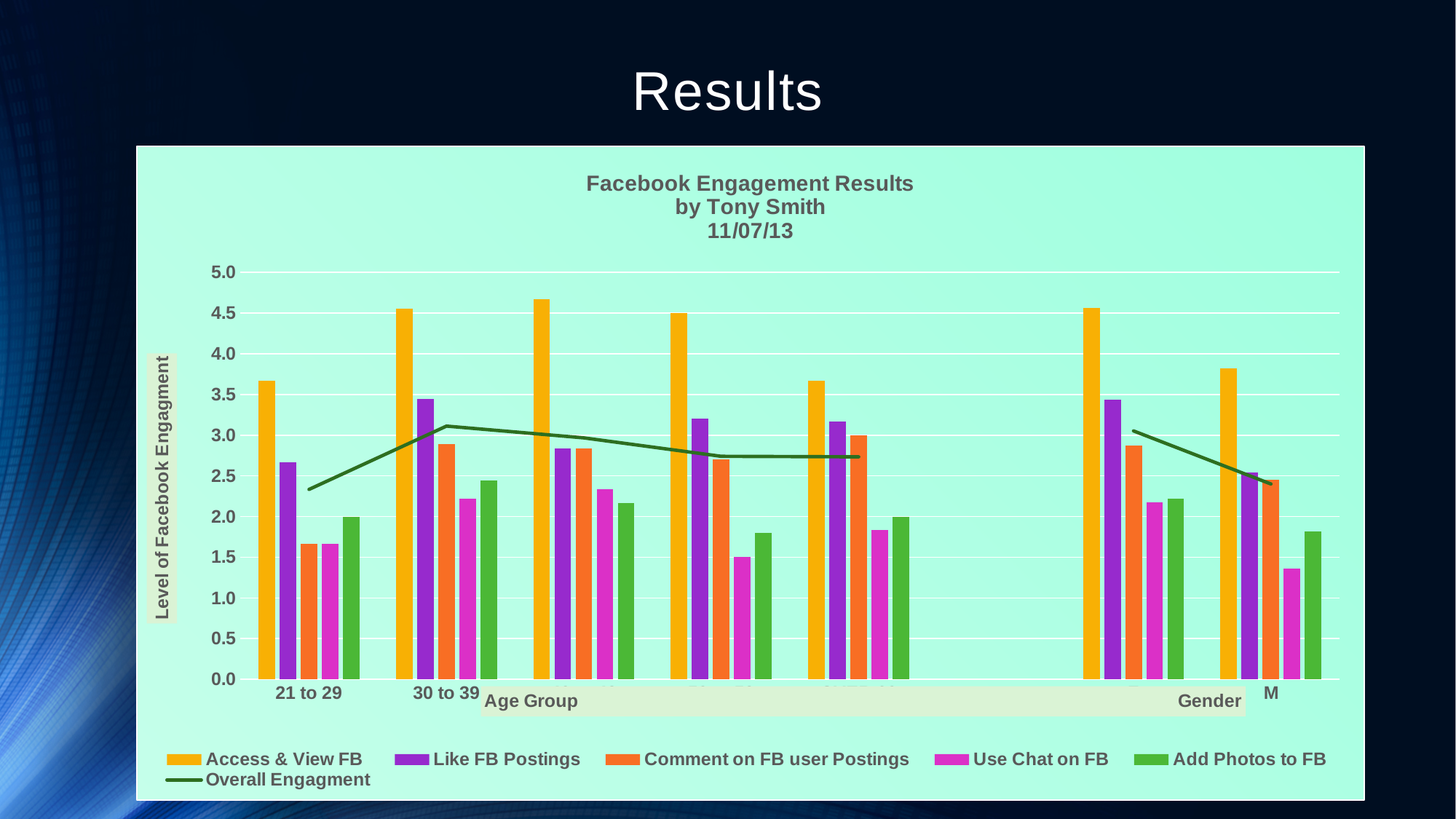

# Results

### Chart: Facebook Engagement Results
by Tony Smith
11/07/13

| Category | Access & View FB | Like FB Postings | Comment on FB user Postings | Use Chat on FB | Add Photos to FB | Overall Engagment |
|---|---|---|---|---|---|---|
| 21 to 29 | 3.6666666666666665 | 2.6666666666666665 | 1.6666666666666667 | 1.6666666666666667 | 2.0 | 2.333333333333333 |
| 30 to 39 | 4.555555555555555 | 3.4444444444444446 | 2.888888888888889 | 2.2222222222222223 | 2.4444444444444446 | 3.111111111111111 |
| 40 to 49 | 4.666666666666667 | 2.8333333333333335 | 2.8333333333333335 | 2.3333333333333335 | 2.1666666666666665 | 2.966666666666667 |
| 50 to 59 | 4.5 | 3.2 | 2.7 | 1.5 | 1.8 | 2.74 |
| OVER 60 | 3.6666666666666665 | 3.1666666666666665 | 3.0 | 1.8333333333333333 | 2.0 | 2.7333333333333334 |
|  | None | None | None | None | None | None |
| F | 4.565217391304348 | 3.4347826086956523 | 2.869565217391304 | 2.1739130434782608 | 2.217391304347826 | 3.0521739130434784 |
| M | 3.8181818181818183 | 2.5454545454545454 | 2.4545454545454546 | 1.3636363636363635 | 1.8181818181818181 | 2.4 |